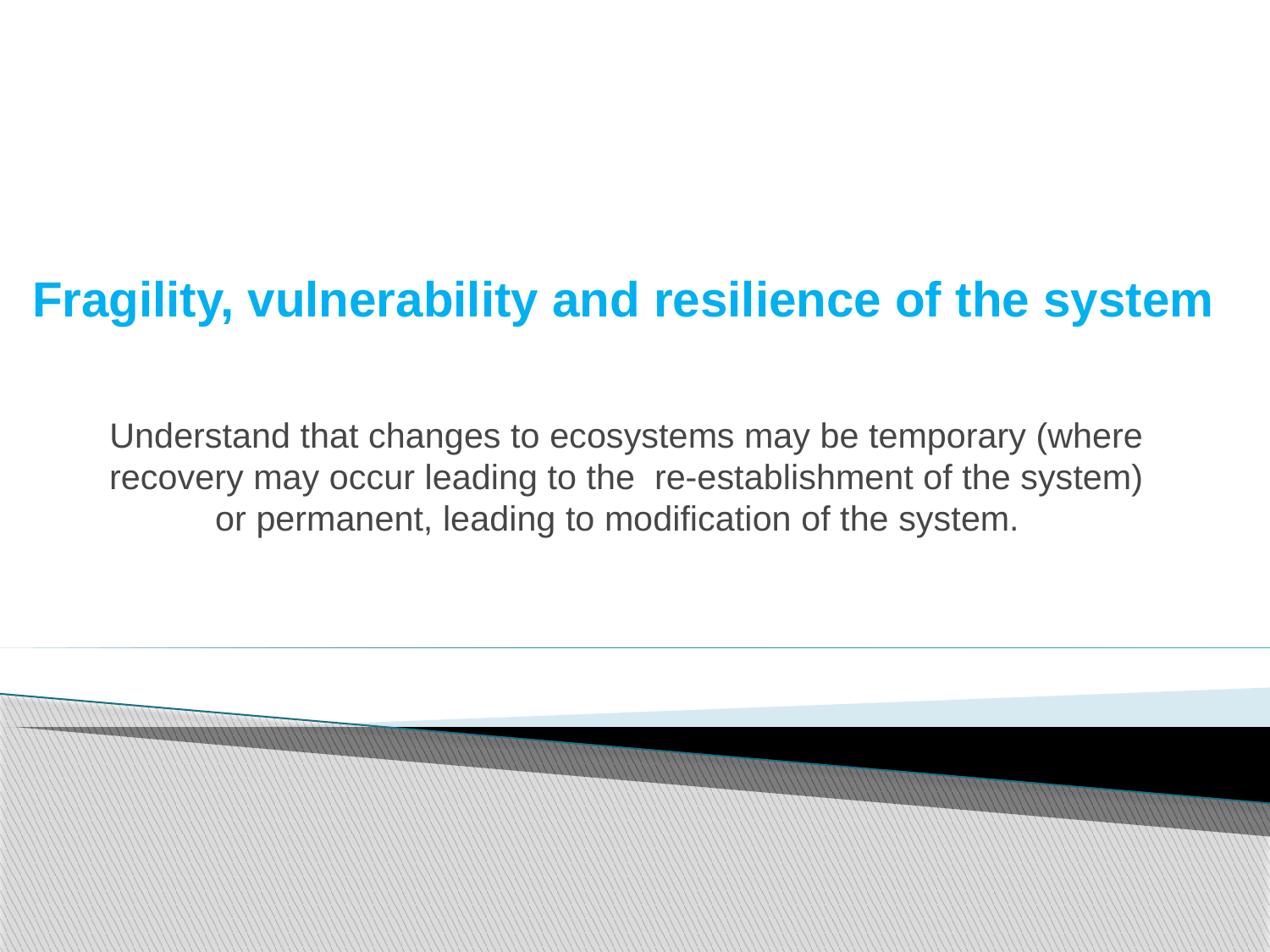

# Fragility, vulnerability and resilience of the system
Understand that changes to ecosystems may be temporary (where recovery may occur leading to the  re-establishment of the system) or permanent, leading to modification of the system.